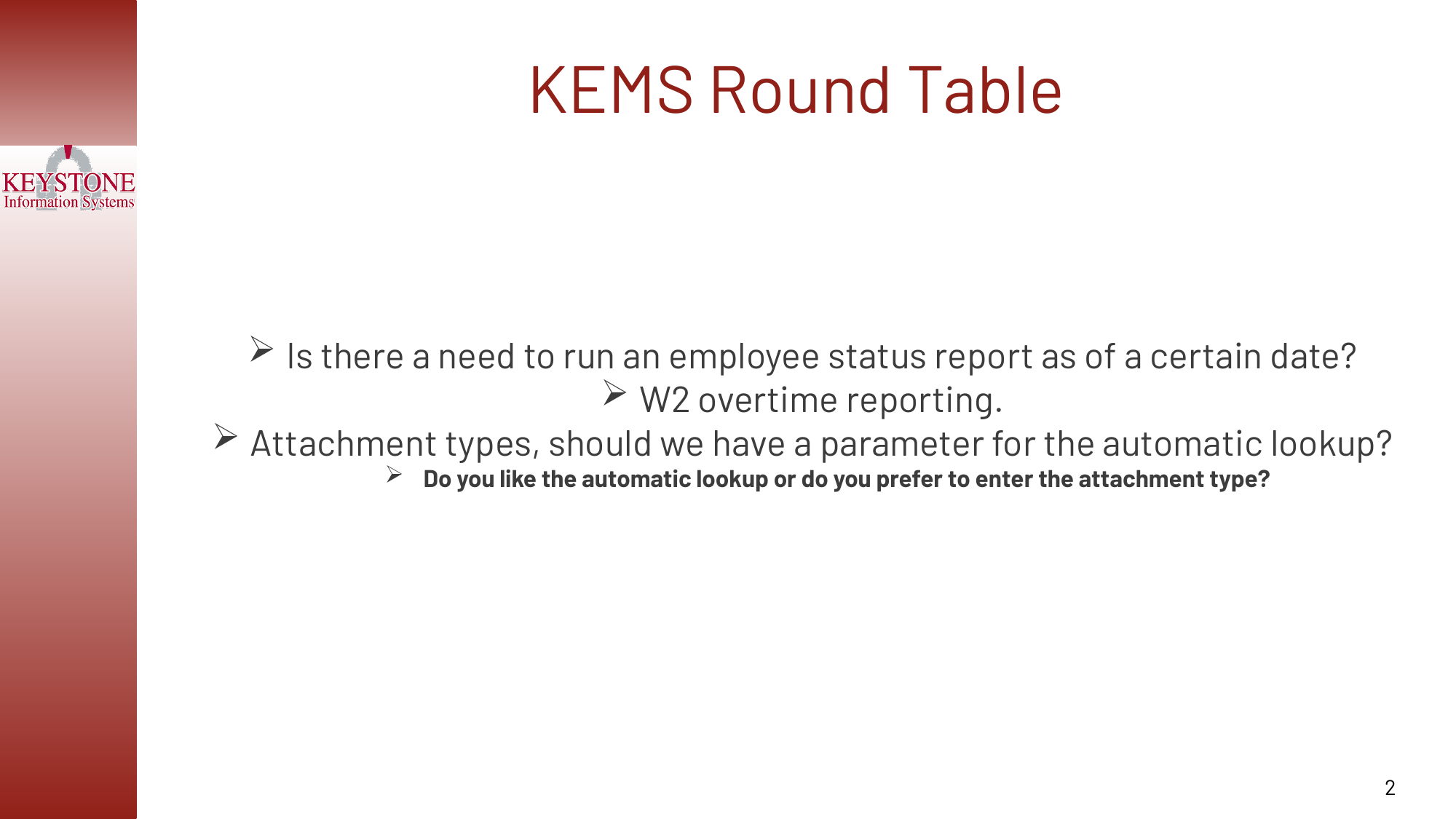

KEMS Round Table
Is there a need to run an employee status report as of a certain date?
W2 overtime reporting.
Attachment types, should we have a parameter for the automatic lookup?
Do you like the automatic lookup or do you prefer to enter the attachment type?

2